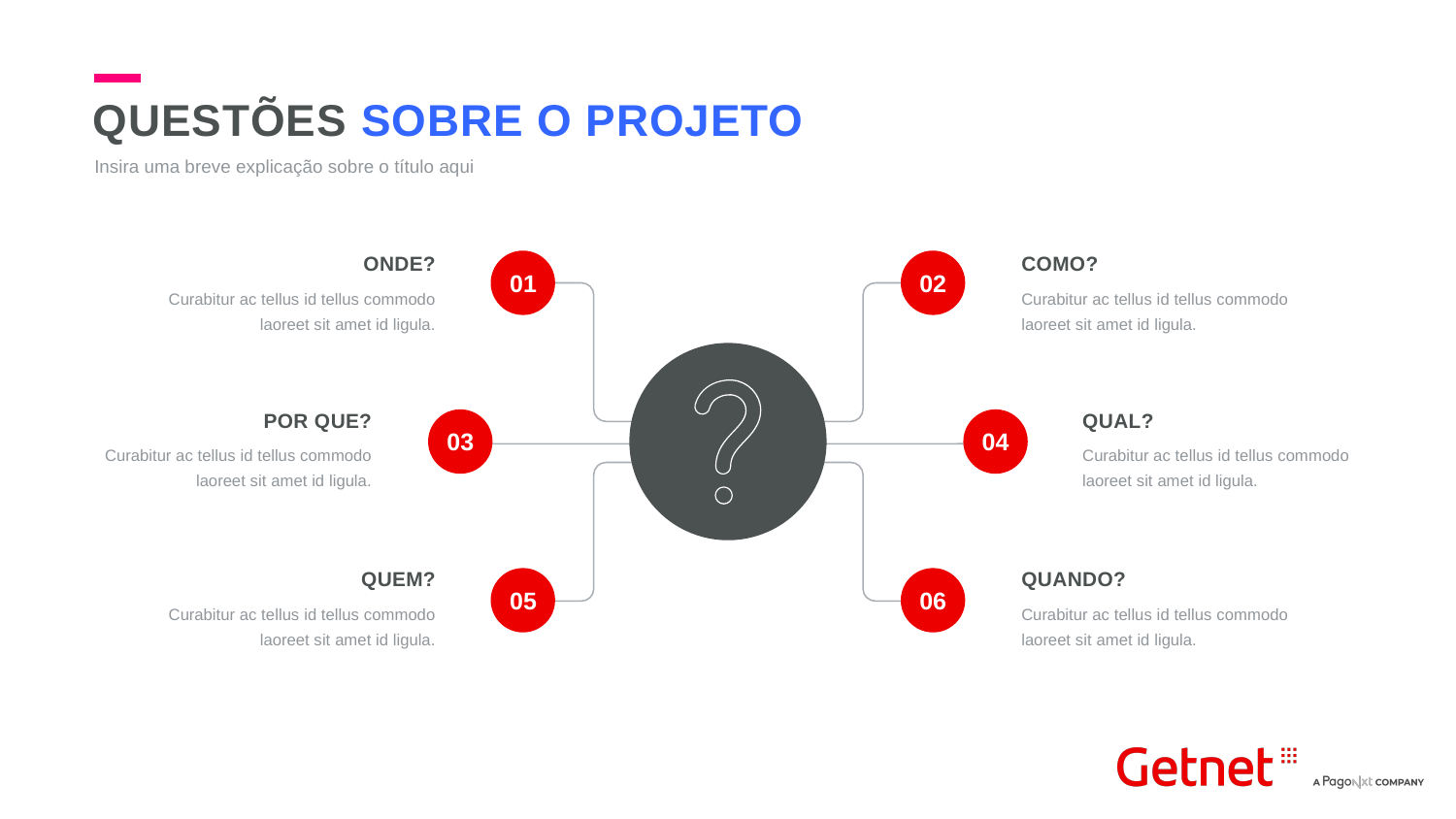

Questões sobre o projeto
Insira uma breve explicação sobre o título aqui

01

02
onde?
Curabitur ac tellus id tellus commodo laoreet sit amet id ligula.
como?
Curabitur ac tellus id tellus commodo laoreet sit amet id ligula.

Por que?
Curabitur ac tellus id tellus commodo laoreet sit amet id ligula.
qual?
Curabitur ac tellus id tellus commodo laoreet sit amet id ligula.

03

04

quem?
Curabitur ac tellus id tellus commodo laoreet sit amet id ligula.
quando?
Curabitur ac tellus id tellus commodo laoreet sit amet id ligula.

05

06